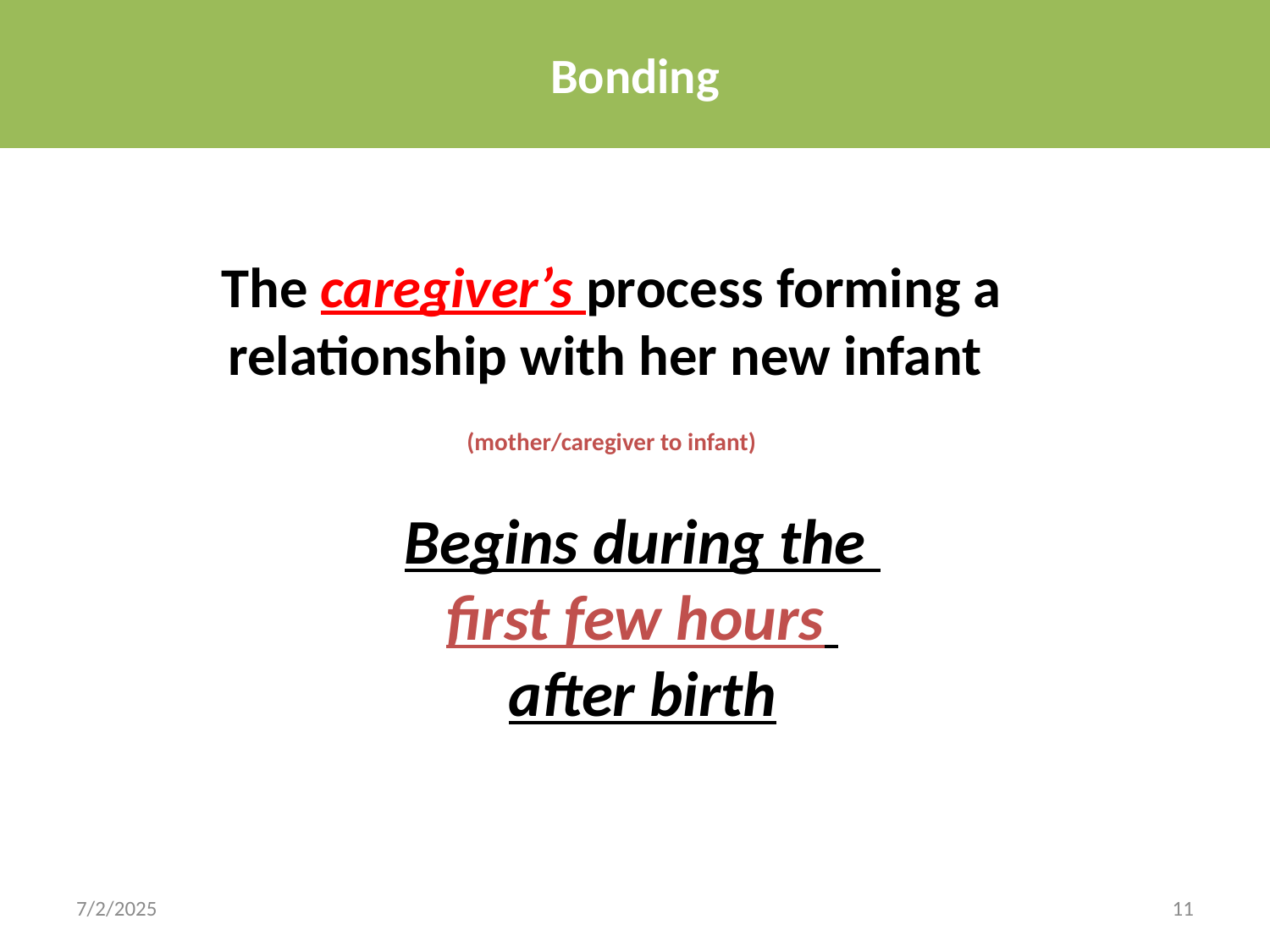

Bonding
The caregiver’s process forming a relationship with her new infant

(mother/caregiver to infant)

Begins during the
first few hours
after birth
7/2/2025
11